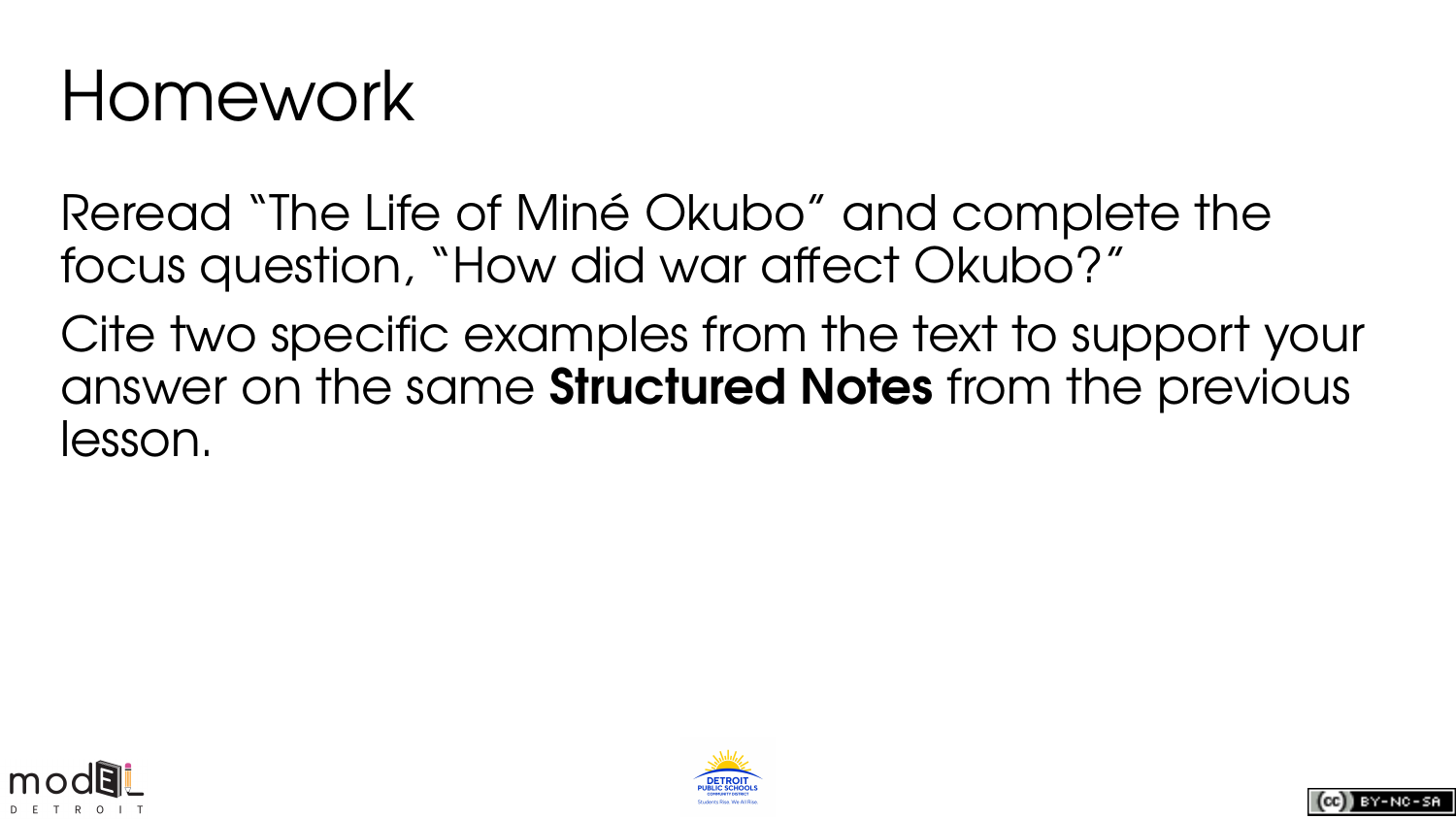

# Homework
Reread “The Life of Miné Okubo” and complete the focus question, “How did war affect Okubo?”
Cite two specific examples from the text to support your answer on the same Structured Notes from the previous lesson.